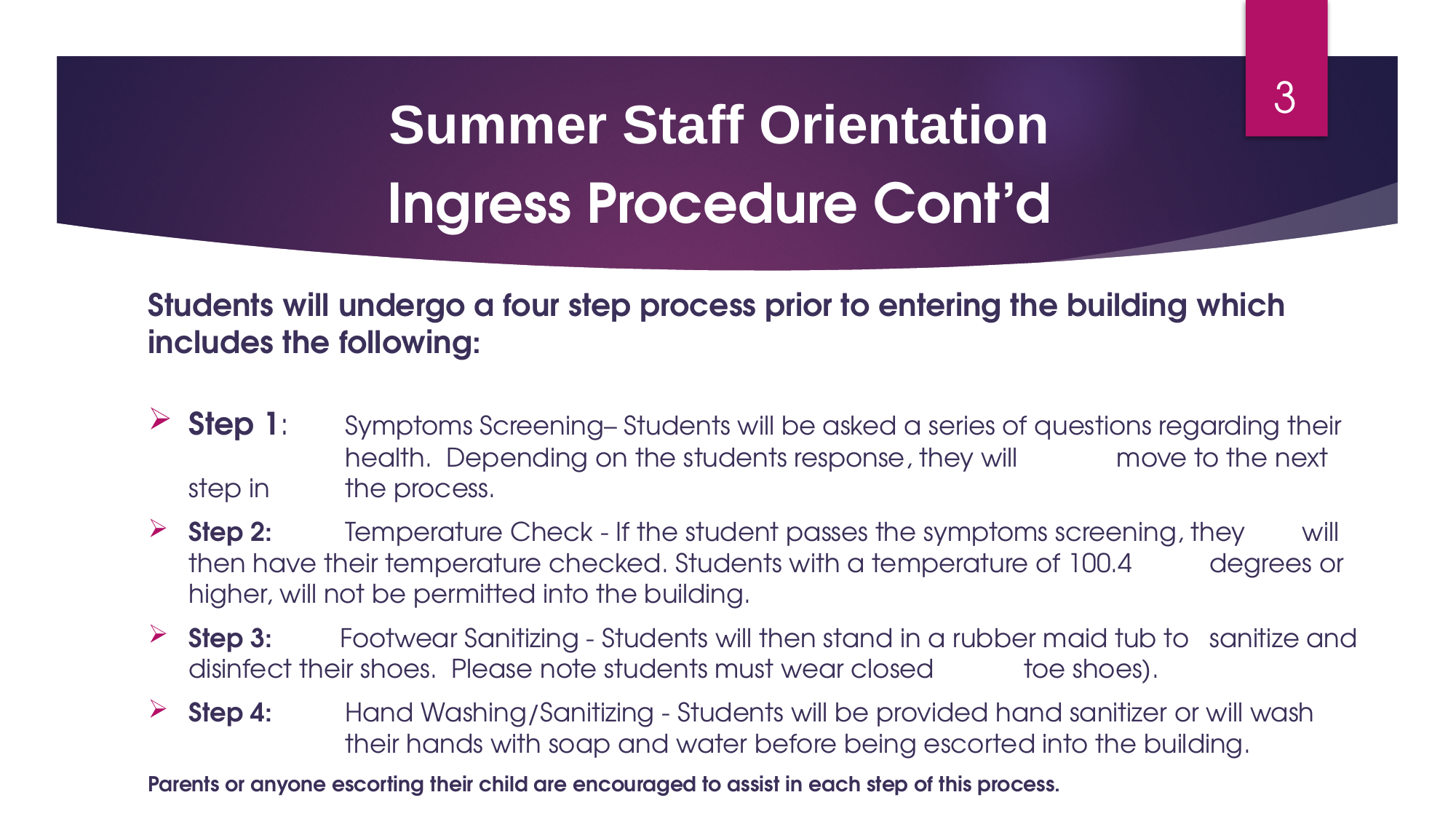

3
Summer Staff Orientation
# Ingress Procedure Cont’d
Students will undergo a four step process prior to entering the building which includes the following:

Step 1: 	Symptoms Screening– Students will be asked a series of questions regarding their 	health.  Depending on the students response, they will 	move to the next step in 	the process.
Step 2:	Temperature Check - If the student passes the symptoms screening, they 	will then have their temperature checked. Students with a temperature of 100.4 	degrees or higher, will not be permitted into the building.
Step 3:	Footwear Sanitizing - Students will then stand in a rubber maid tub to 			sanitize and disinfect their shoes.  Please note students must wear closed 			toe shoes).
Step 4:	Hand Washing/Sanitizing - Students will be provided hand sanitizer or will wash 	their hands with soap and water before being escorted into the building.
Parents or anyone escorting their child are encouraged to assist in each step of this process.